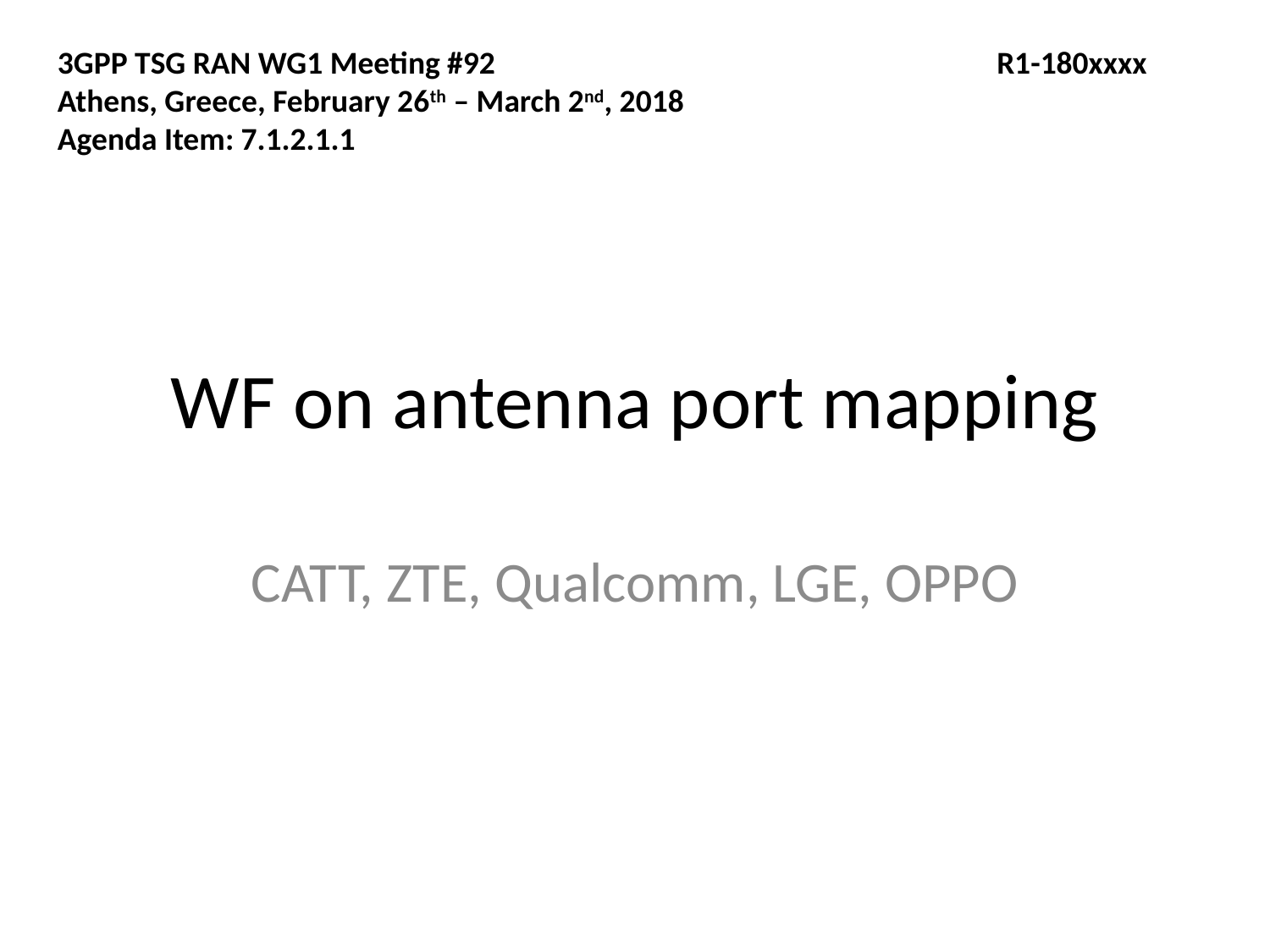

3GPP TSG RAN WG1 Meeting #92			  	       R1-180xxxx
Athens, Greece, February 26th – March 2nd, 2018
Agenda Item: 7.1.2.1.1
# WF on antenna port mapping
CATT, ZTE, Qualcomm, LGE, OPPO